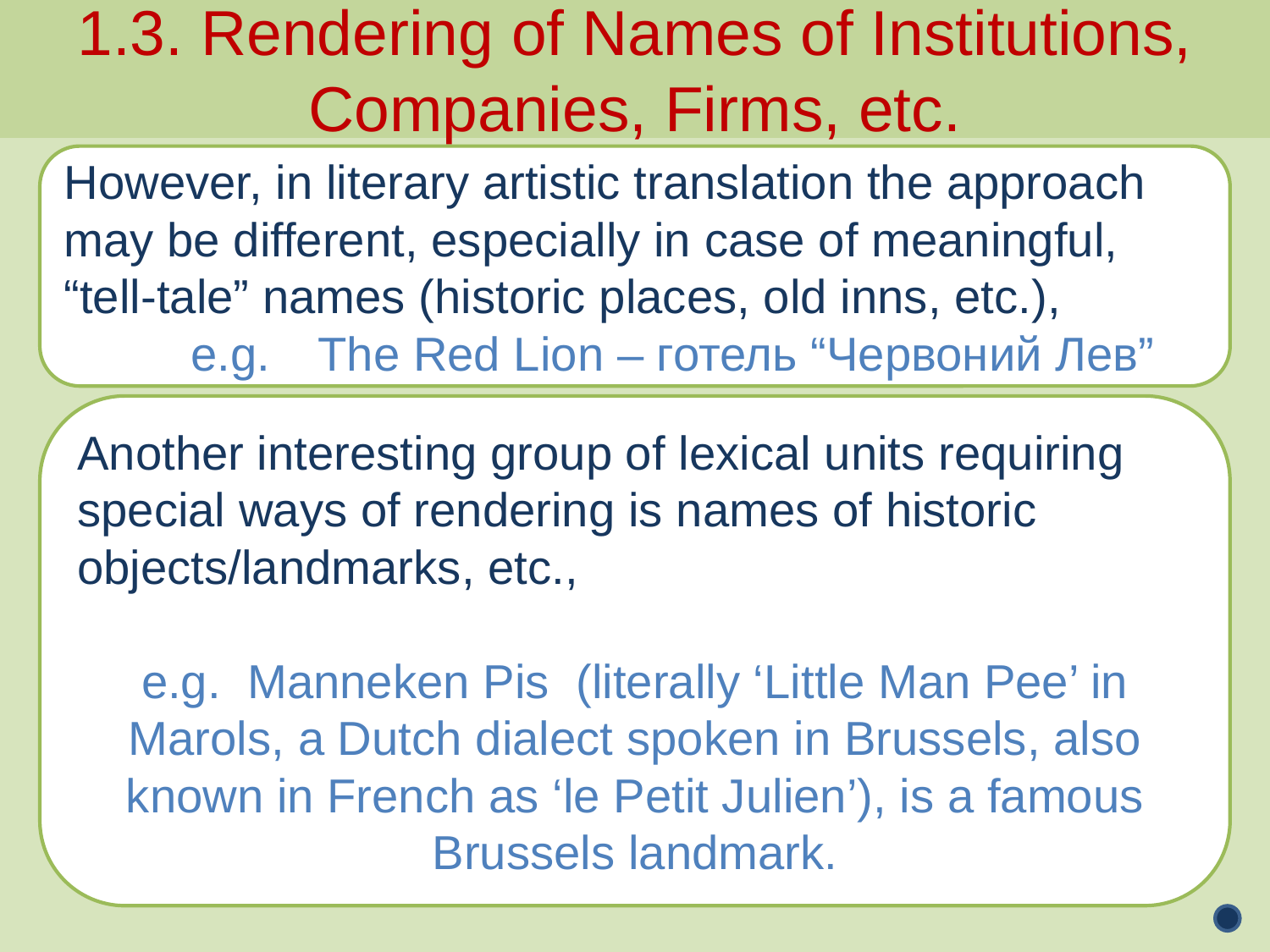

1.3. Rendering of Names of Institutions, Companies, Firms, etc.
However, in literary artistic translation the approach may be different, especially in case of meaningful, “tell-tale” names (historic places, old inns, etc.),
	e.g.	The Red Lion – готель “Червоний Лев”

Another interesting group of lexical units requiring special ways of rendering is names of historic objects/landmarks, etc.,

e.g.  Manneken Pis  (literally ‘Little Man Pee’ in Marols, a Dutch dialect spoken in Brussels, also known in French as ‘le Petit Julien’), is a famous Brussels landmark.